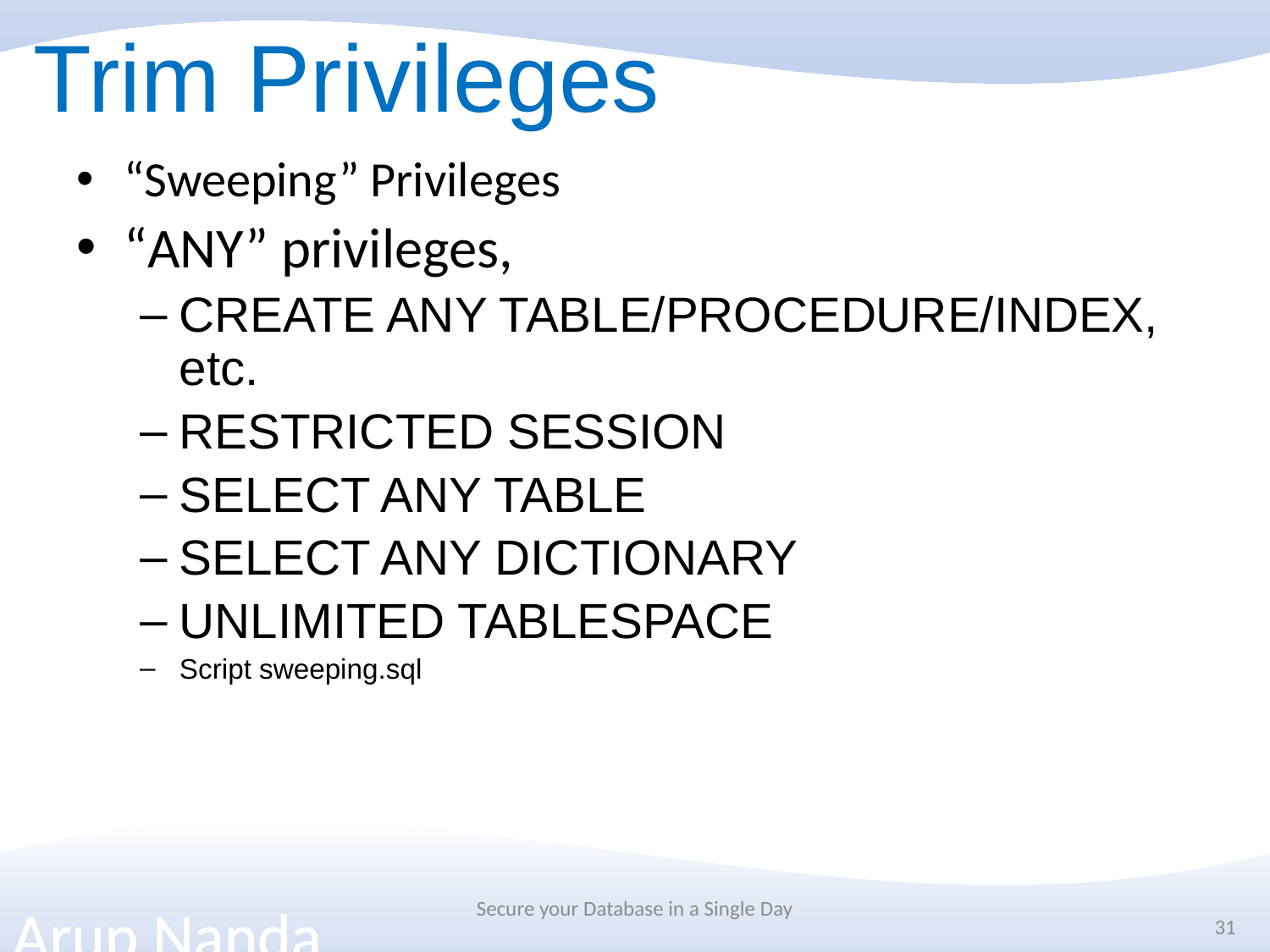

# Trim Privileges
“Sweeping” Privileges
“ANY” privileges,
CREATE ANY TABLE/PROCEDURE/INDEX, etc.
RESTRICTED SESSION
SELECT ANY TABLE
SELECT ANY DICTIONARY
UNLIMITED TABLESPACE
Script sweeping.sql
Secure your Database in a Single Day
31